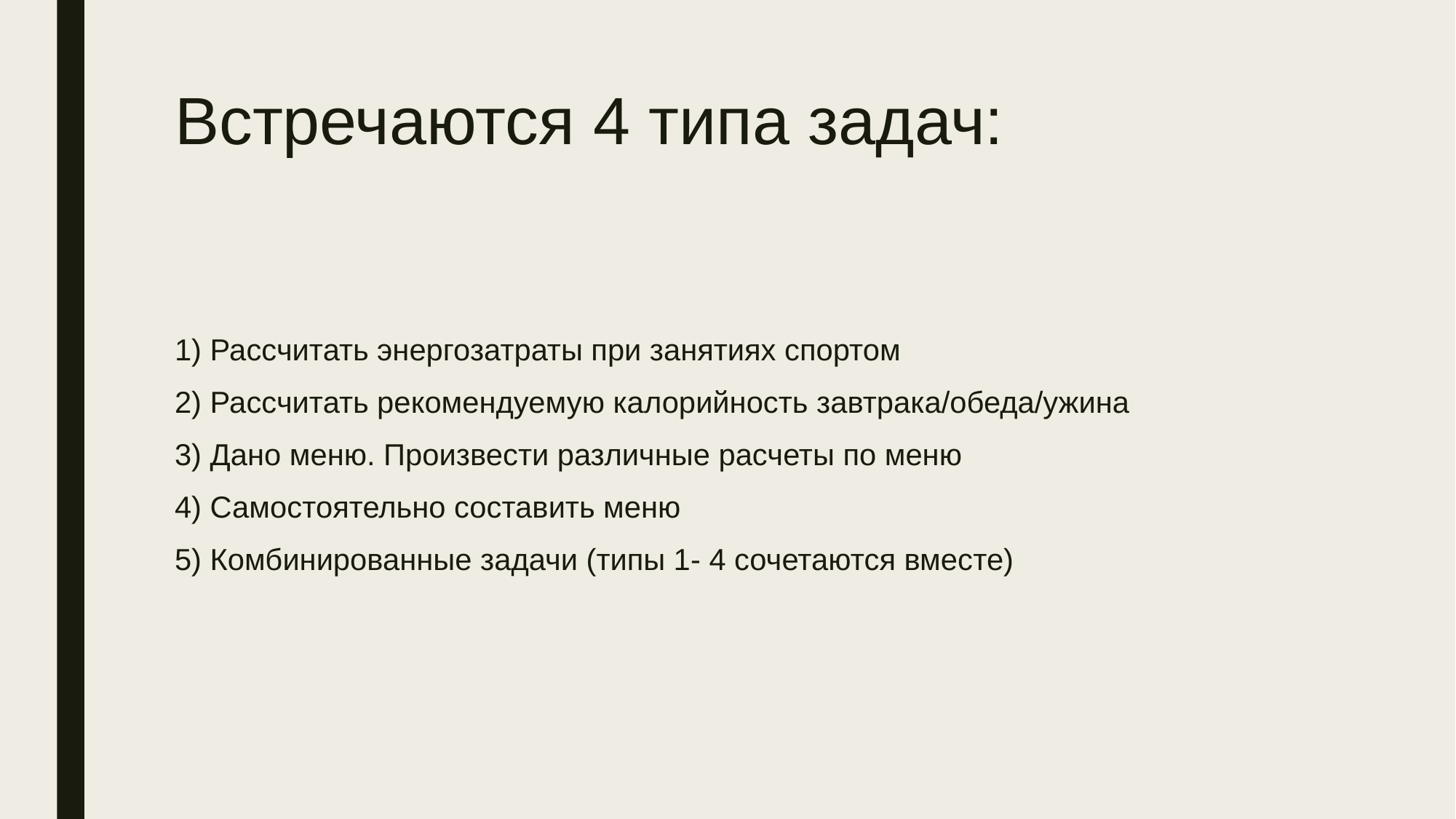

# Встречаются 4 типа задач:

1) Рассчитать энергозатраты при занятиях спортом
2) Рассчитать рекомендуемую калорийность завтрака/обеда/ужина
3) Дано меню. Произвести различные расчеты по меню
4) Самостоятельно составить меню
5) Комбинированные задачи (типы 1- 4 сочетаются вместе)